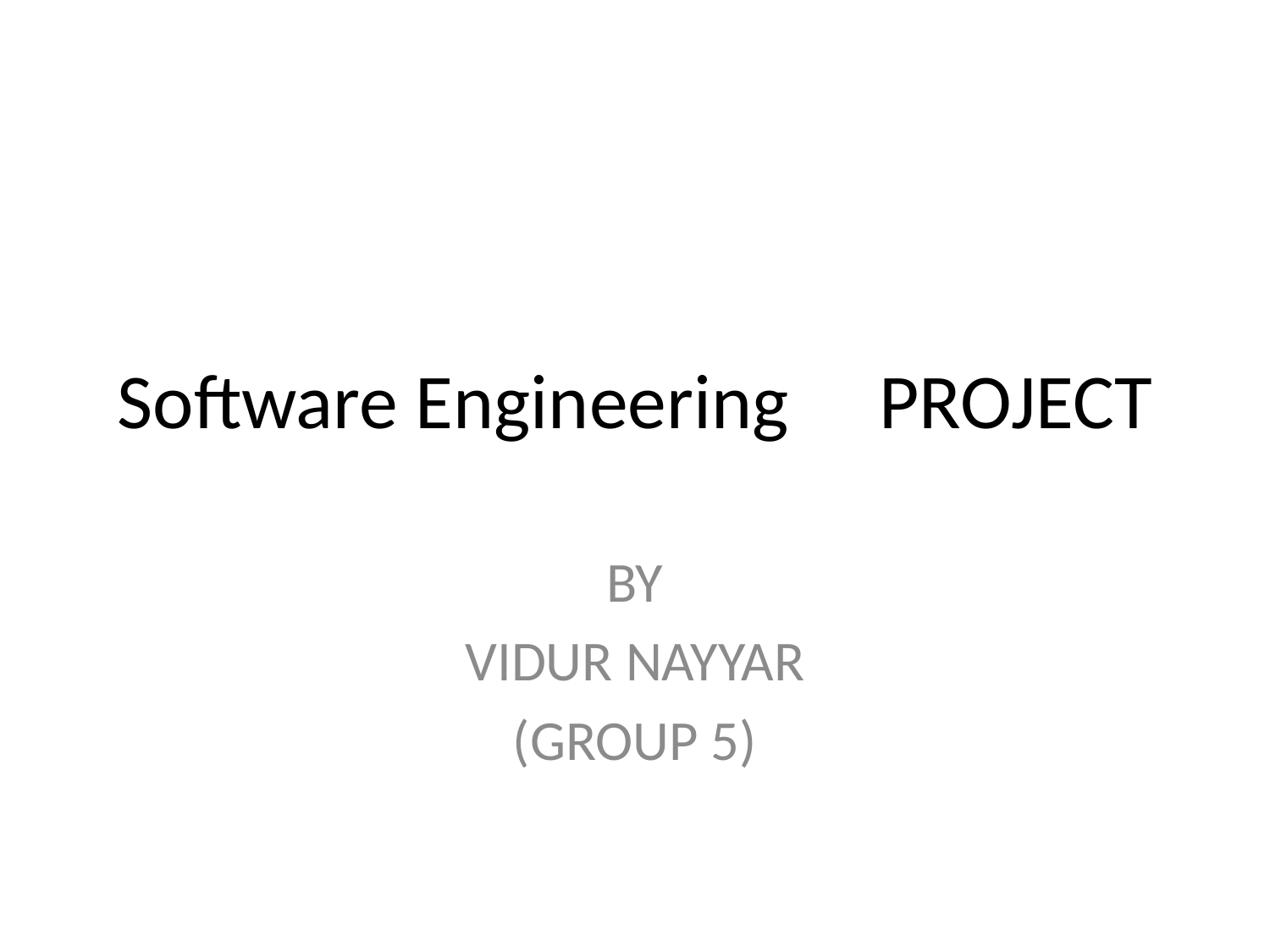

# Software Engineering	PROJECT
BY
VIDUR NAYYAR
(GROUP 5)